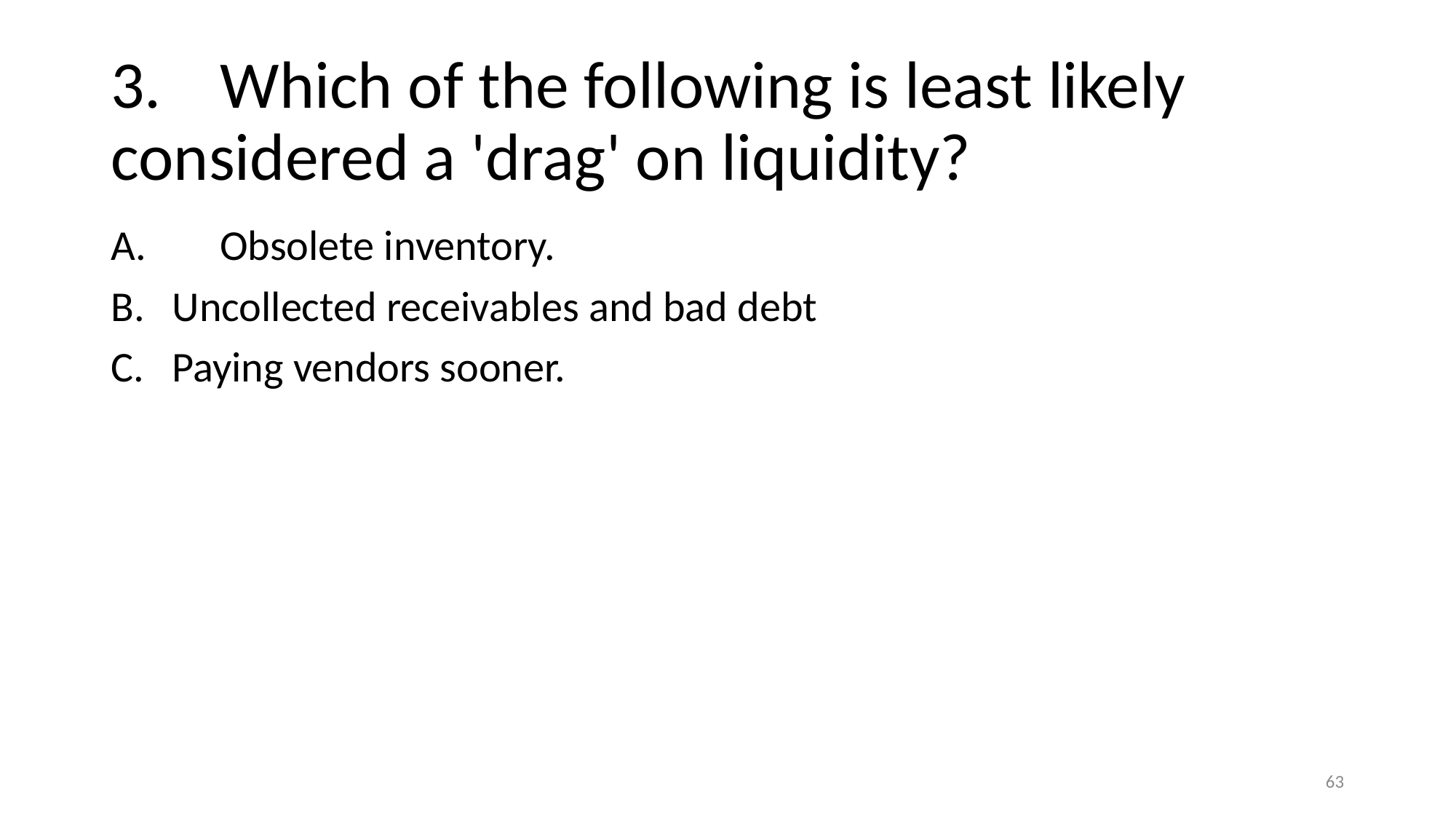

# 3.	Which of the following is least likely considered a 'drag' on liquidity?
A.	Obsolete inventory.
Uncollected receivables and bad debt
Paying vendors sooner.

63